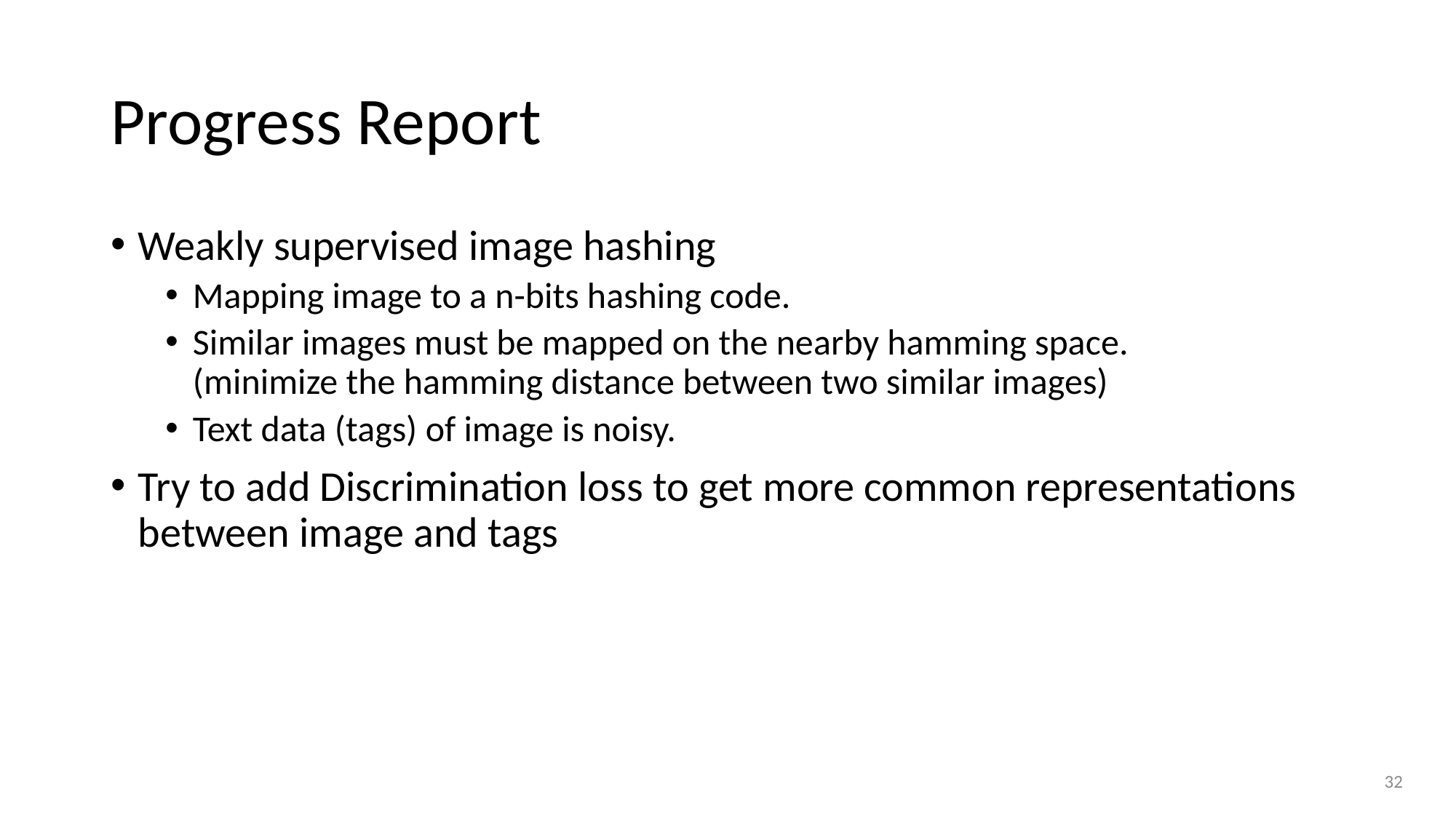

# Progress Report
Weakly supervised image hashing
Mapping image to a n-bits hashing code.
Similar images must be mapped on the nearby hamming space.
(minimize the hamming distance between two similar images)
Text data (tags) of image is noisy.
Try to add Discrimination loss to get more common representations between image and tags
32